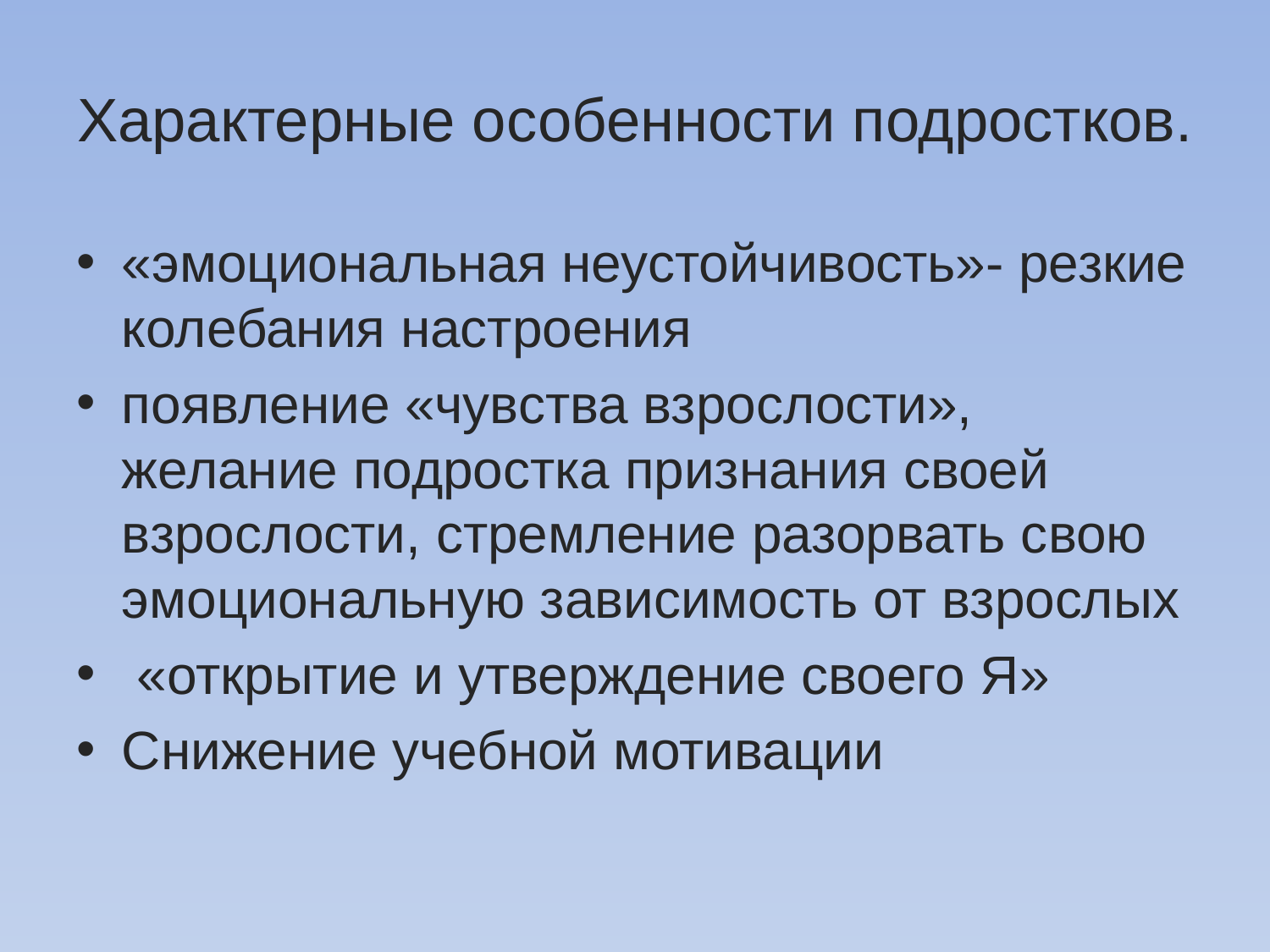

# Характерные особенности подростков.
«эмоциональная неустойчивость»- резкие колебания настроения
появление «чувства взрослости», желание подростка признания своей взрослости, стремление разорвать свою эмоциональную зависимость от взрослых
 «открытие и утверждение своего Я»
Снижение учебной мотивации